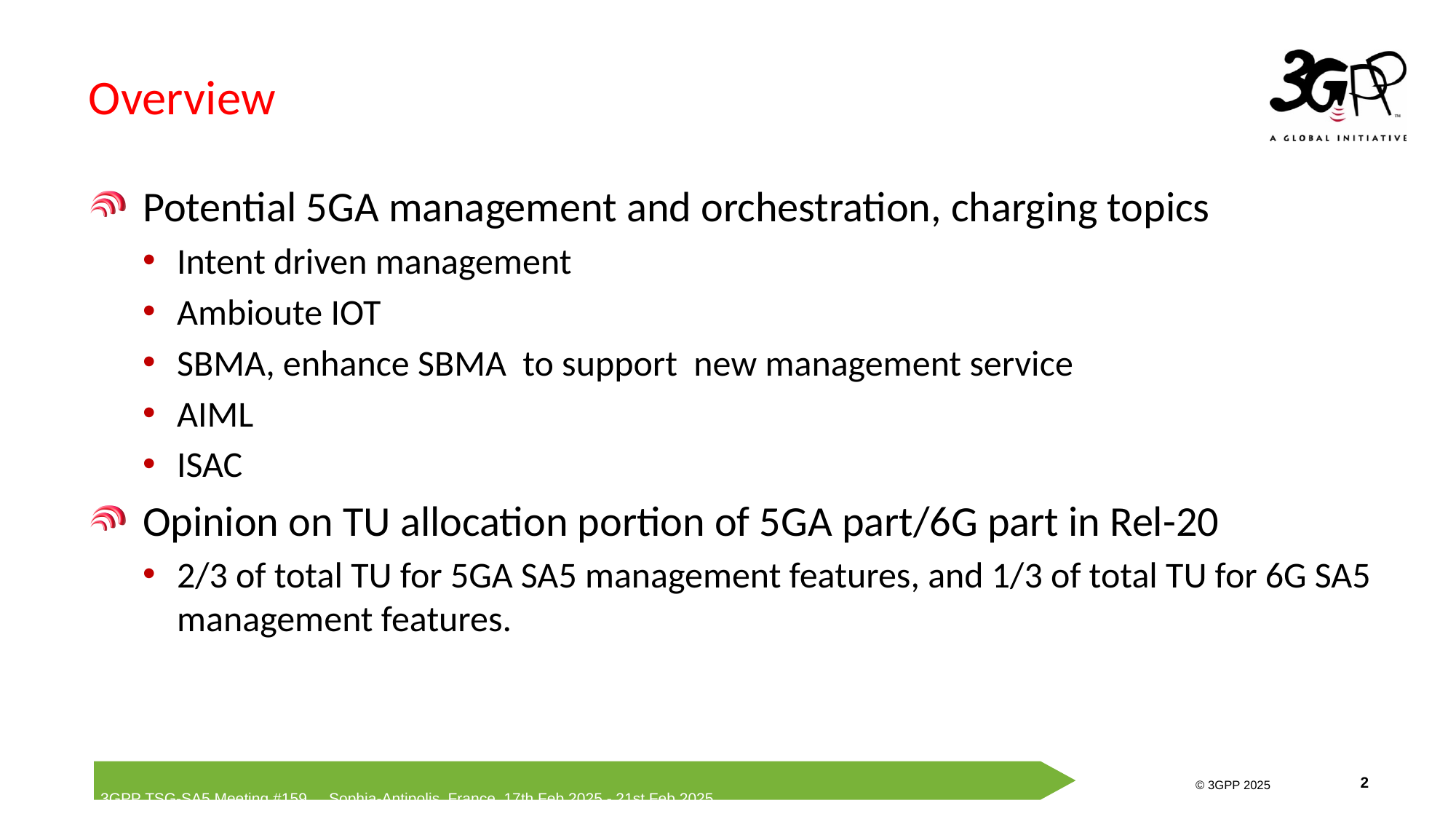

# Overview
Potential 5GA management and orchestration, charging topics
Intent driven management
Ambioute IOT
SBMA, enhance SBMA  to support  new management service
AIML
ISAC
Opinion on TU allocation portion of 5GA part/6G part in Rel-20
2/3 of total TU for 5GA SA5 management features, and 1/3 of total TU for 6G SA5 management features.